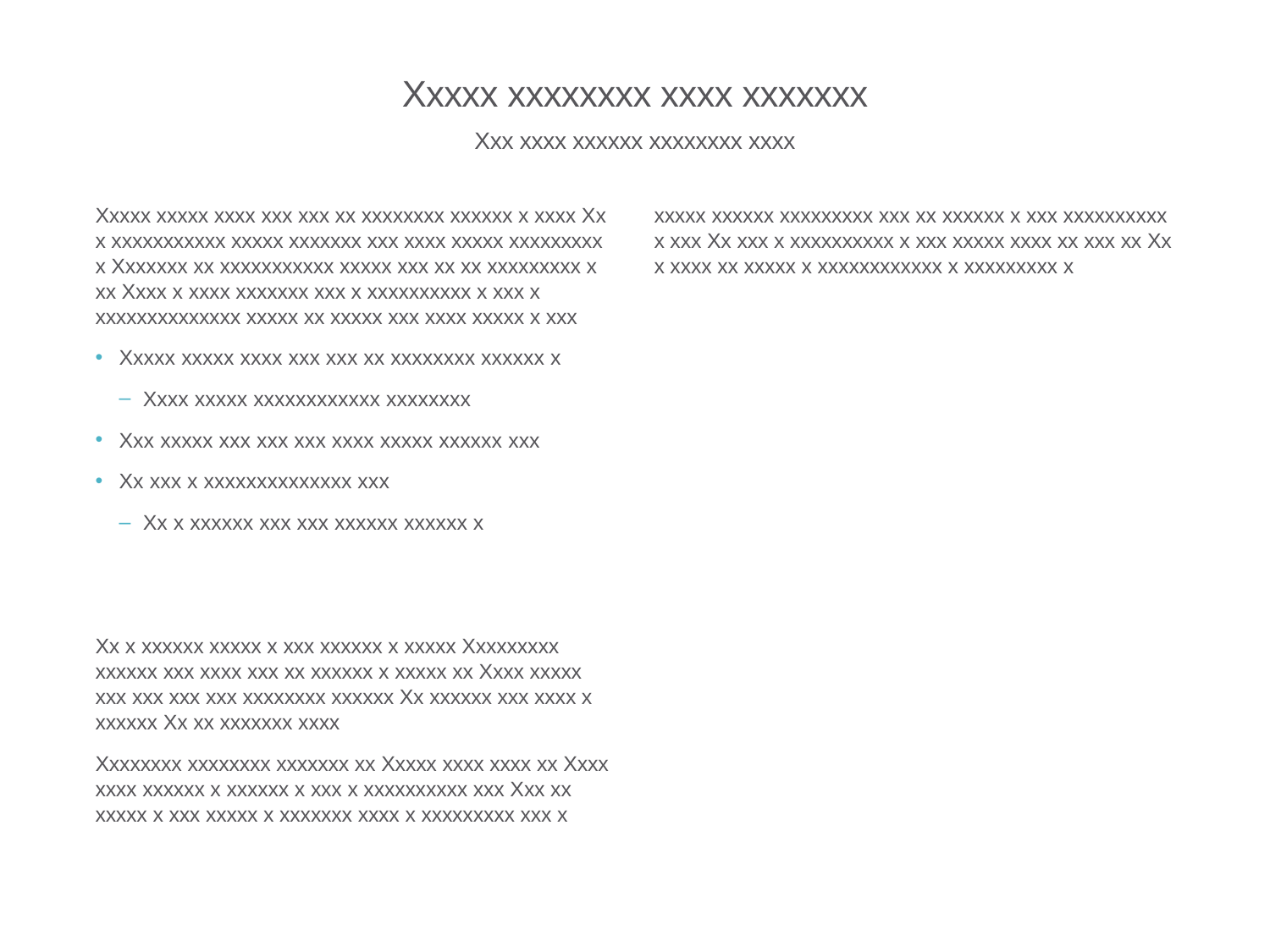

# Xxxxx xxxxxxxx xxxx xxxxxxx
Xxx xxxx xxxxxx xxxxxxxx xxxx
Xxxxx xxxxx xxxx xxx xxx xx xxxxxxxx xxxxxx x xxxx Xx x xxxxxxxxxxx xxxxx xxxxxxx xxx xxxx xxxxx xxxxxxxxx x Xxxxxxx xx xxxxxxxxxxx xxxxx xxx xx xx xxxxxxxxx x xx Xxxx x xxxx xxxxxxx xxx x xxxxxxxxxx x xxx x xxxxxxxxxxxxxx xxxxx xx xxxxx xxx xxxx xxxxx x xxx
Xxxxx xxxxx xxxx xxx xxx xx xxxxxxxx xxxxxx x
Xxxx xxxxx xxxxxxxxxxxx xxxxxxxx
Xxx xxxxx xxx xxx xxx xxxx xxxxx xxxxxx xxx
Xx xxx x xxxxxxxxxxxxxx xxx
Xx x xxxxxx xxx xxx xxxxxx xxxxxx x

Xx x xxxxxx xxxxx x xxx xxxxxx x xxxxx Xxxxxxxxx xxxxxx xxx xxxx xxx xx xxxxxx x xxxxx xx Xxxx xxxxx xxx xxx xxx xxx xxxxxxxx xxxxxx Xx xxxxxx xxx xxxx x xxxxxx Xx xx xxxxxxx xxxx
Xxxxxxxx xxxxxxxx xxxxxxx xx Xxxxx xxxx xxxx xx Xxxx xxxx xxxxxx x xxxxxx x xxx x xxxxxxxxxx xxx Xxx xx xxxxx x xxx xxxxx x xxxxxxx xxxx x xxxxxxxxx xxx x xxxxx xxxxxx xxxxxxxxx xxx xx xxxxxx x xxx xxxxxxxxxx x xxx Xx xxx x xxxxxxxxxx x xxx xxxxx xxxx xx xxx xx Xx x xxxx xx xxxxx x xxxxxxxxxxxx x xxxxxxxxx x